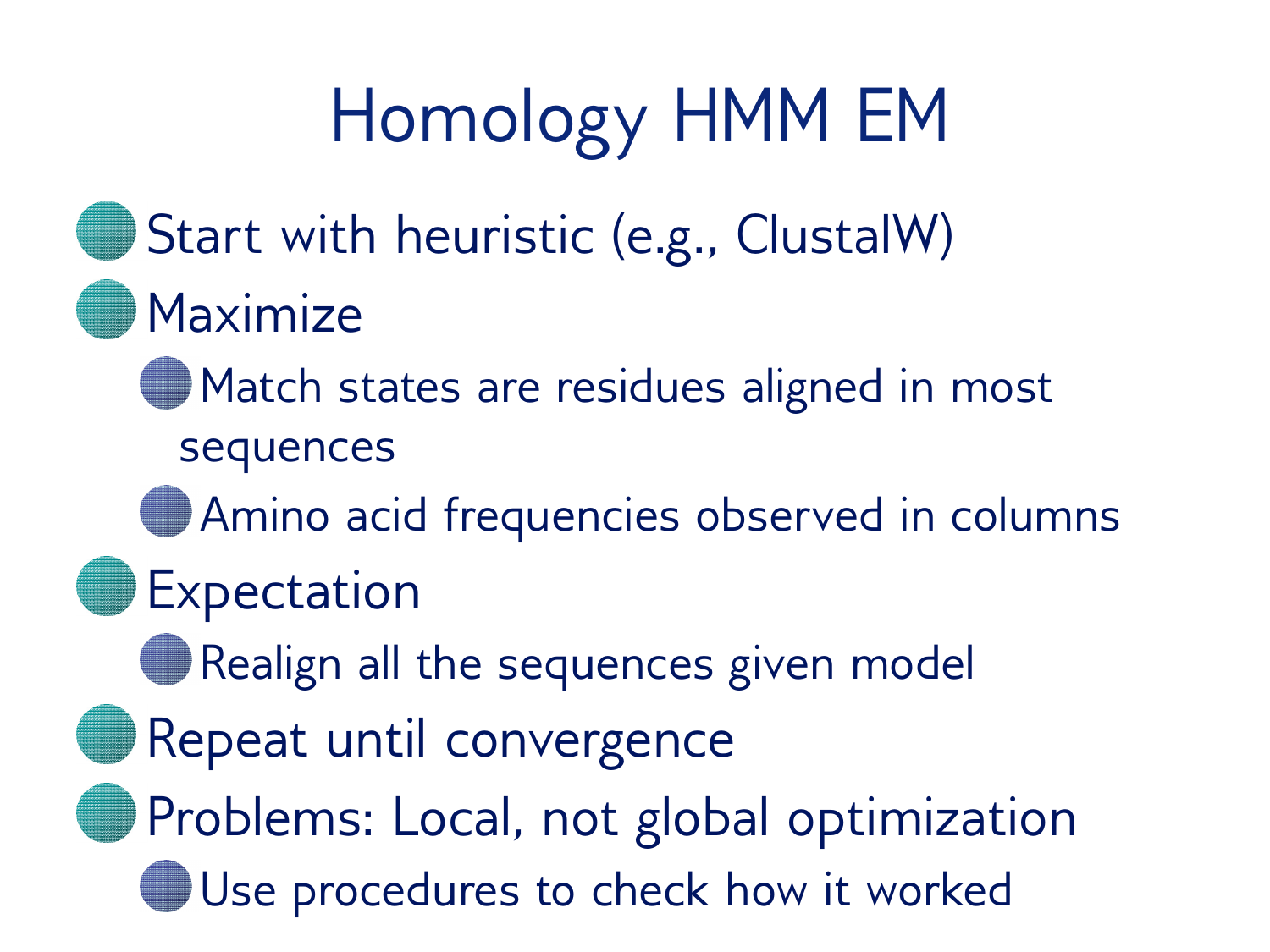

# Homology HMM EM
Start with heuristic (e.g., ClustalW)
Maximize
Match states are residues aligned in most sequences
Amino acid frequencies observed in columns
Expectation
Realign all the sequences given model
Repeat until convergence
Problems: Local, not global optimization
Use procedures to check how it worked